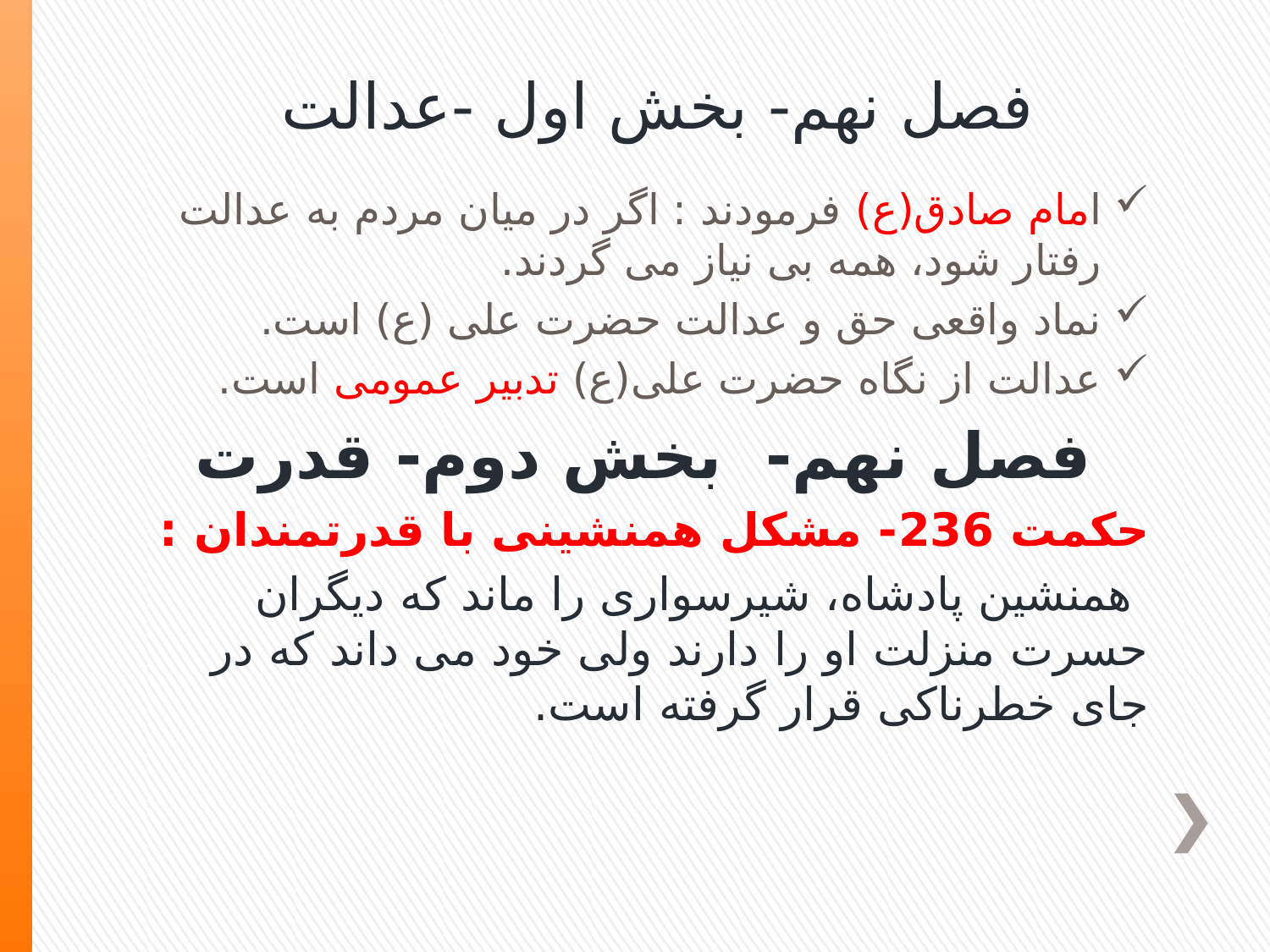

# فصل نهم- بخش اول -عدالت
امام صادق(ع) فرمودند : اگر در میان مردم به عدالت رفتار شود، همه بی نیاز می گردند.
نماد واقعی حق و عدالت حضرت علی (ع) است.
عدالت از نگاه حضرت علی(ع) تدبیر عمومی است.
فصل نهم-  بخش دوم- قدرت
حکمت 236- مشکل همنشینی با قدرتمندان :
 همنشین پادشاه، شیرسواری را ماند که دیگران حسرت منزلت او را دارند ولی خود می داند که در جای خطرناکی قرار گرفته است.